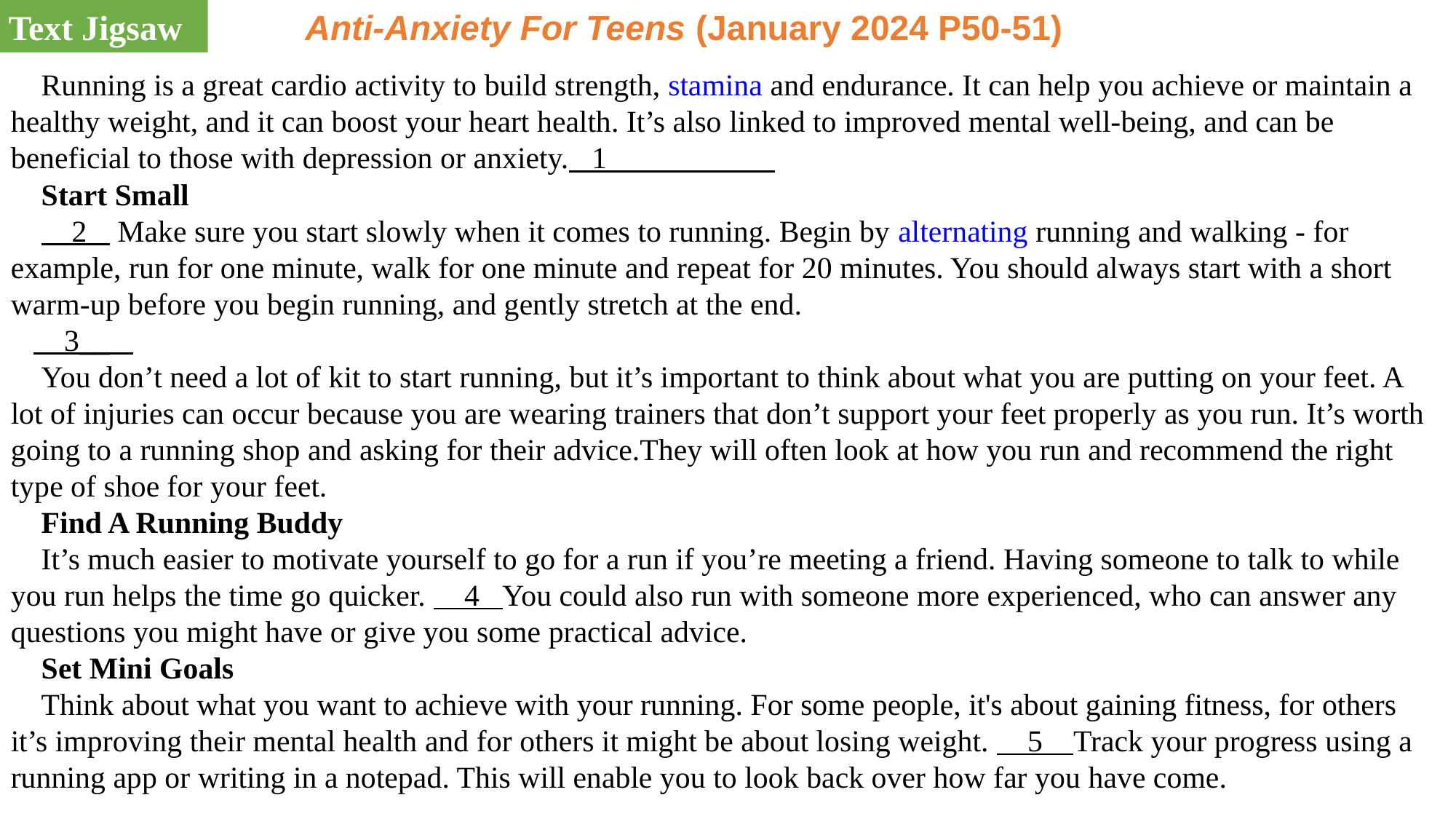

Text Jigsaw
Anti-Anxiety For Teens (January 2024 P50-51)
    Running is a great cardio activity to build strength, stamina and endurance. It can help you achieve or maintain a healthy weight, and it can boost your heart health. It’s also linked to improved mental well-being, and can be beneficial to those with depression or anxiety.   1__
    Start Small
        2    Make sure you start slowly when it comes to running. Begin by alternating running and walking - for example, run for one minute, walk for one minute and repeat for 20 minutes. You should always start with a short warm-up before you begin running, and gently stretch at the end.
       3__
    You don’t need a lot of kit to start running, but it’s important to think about what you are putting on your feet. A lot of injuries can occur because you are wearing trainers that don’t support your feet properly as you run. It’s worth going to a running shop and asking for their advice.They will often look at how you run and recommend the right type of shoe for your feet.
    Find A Running Buddy
    It’s much easier to motivate yourself to go for a run if you’re meeting a friend. Having someone to talk to while you run helps the time go quicker.     4   You could also run with someone more experienced, who can answer any questions you might have or give you some practical advice.
    Set Mini Goals
    Think about what you want to achieve with your running. For some people, it's about gaining fitness, for others it’s improving their mental health and for others it might be about losing weight.     5    Track your progress using a running app or writing in a notepad. This will enable you to look back over how far you have come.